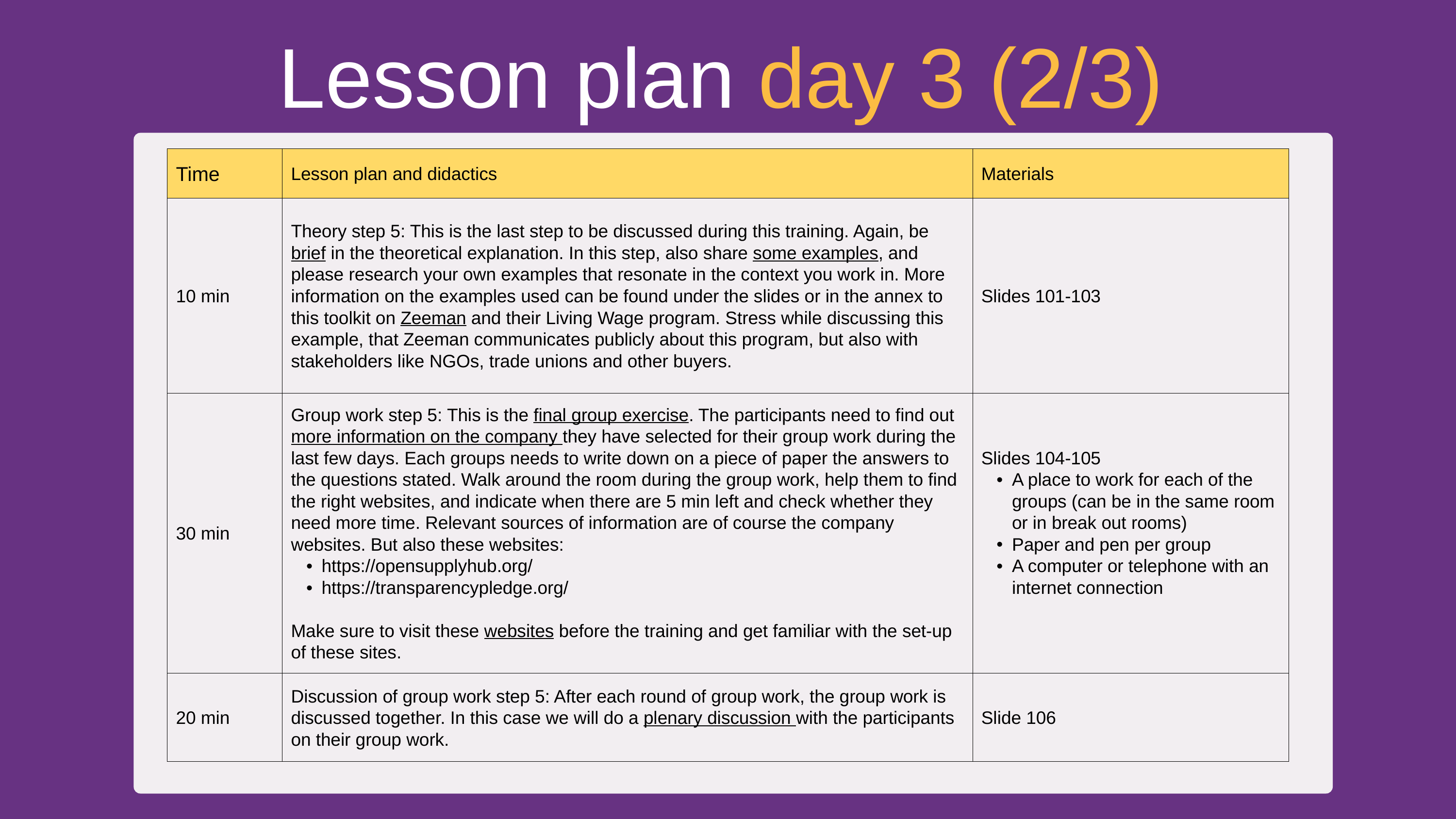

Lesson plan day 3 (2/3)

| Time | Lesson plan and didactics | Materials |
| --- | --- | --- |
| 10 min | Theory step 5: This is the last step to be discussed during this training. Again, be brief in the theoretical explanation. In this step, also share some examples, and please research your own examples that resonate in the context you work in. More information on the examples used can be found under the slides or in the annex to this toolkit on Zeeman and their Living Wage program. Stress while discussing this example, that Zeeman communicates publicly about this program, but also with stakeholders like NGOs, trade unions and other buyers. | Slides 101-103 |
| 30 min | Group work step 5: This is the final group exercise. The participants need to find out more information on the company they have selected for their group work during the last few days. Each groups needs to write down on a piece of paper the answers to the questions stated. Walk around the room during the group work, help them to find the right websites, and indicate when there are 5 min left and check whether they need more time. Relevant sources of information are of course the company websites. But also these websites: https://opensupplyhub.org/ https://transparencypledge.org/ Make sure to visit these websites before the training and get familiar with the set-up of these sites. | Slides 104-105 A place to work for each of the groups (can be in the same room or in break out rooms) Paper and pen per group A computer or telephone with an internet connection |
| 20 min | Discussion of group work step 5: After each round of group work, the group work is discussed together. In this case we will do a plenary discussion with the participants on their group work. | Slide 106 |